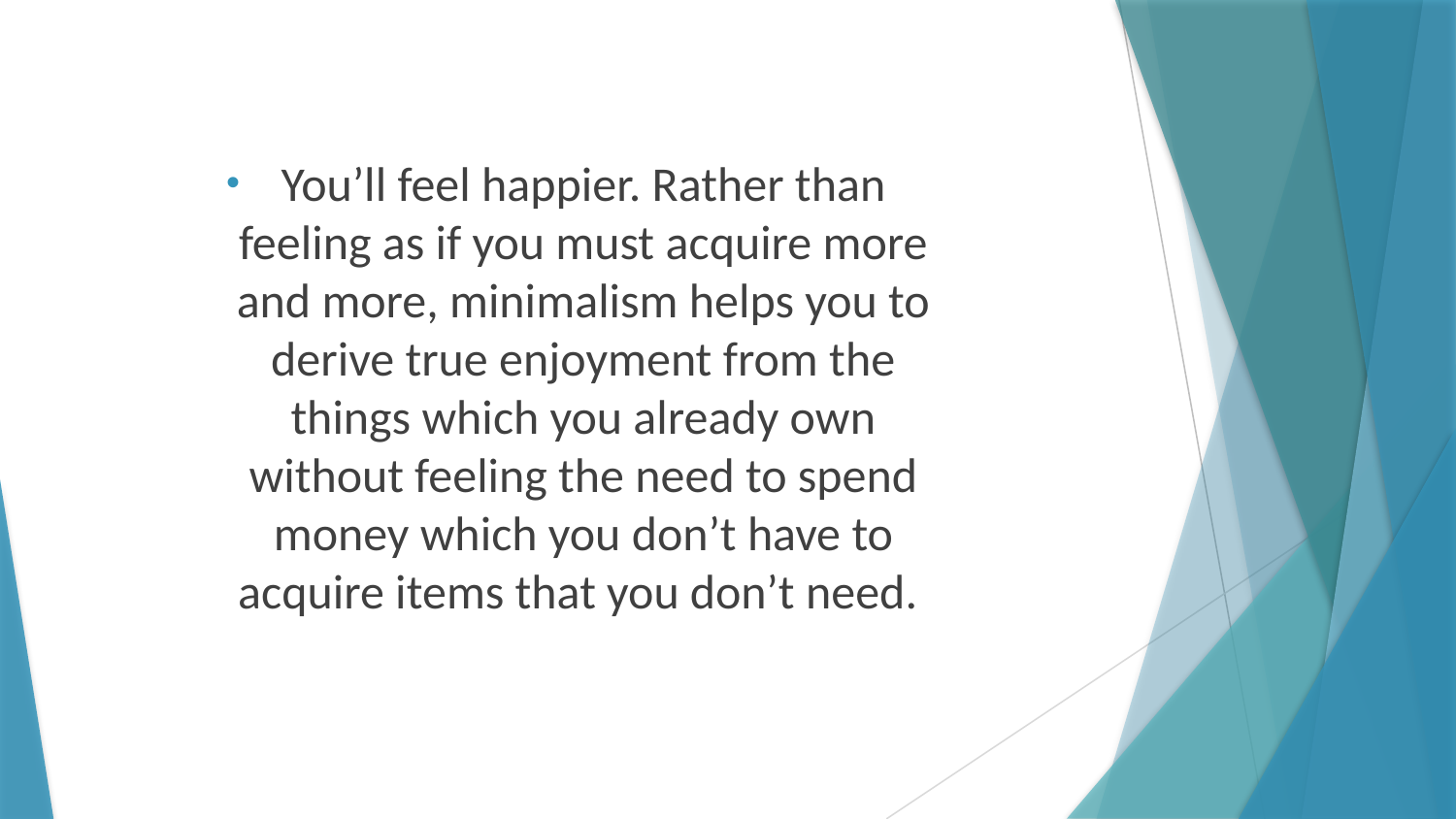

You’ll feel happier. Rather than feeling as if you must acquire more and more, minimalism helps you to derive true enjoyment from the things which you already own without feeling the need to spend money which you don’t have to acquire items that you don’t need.